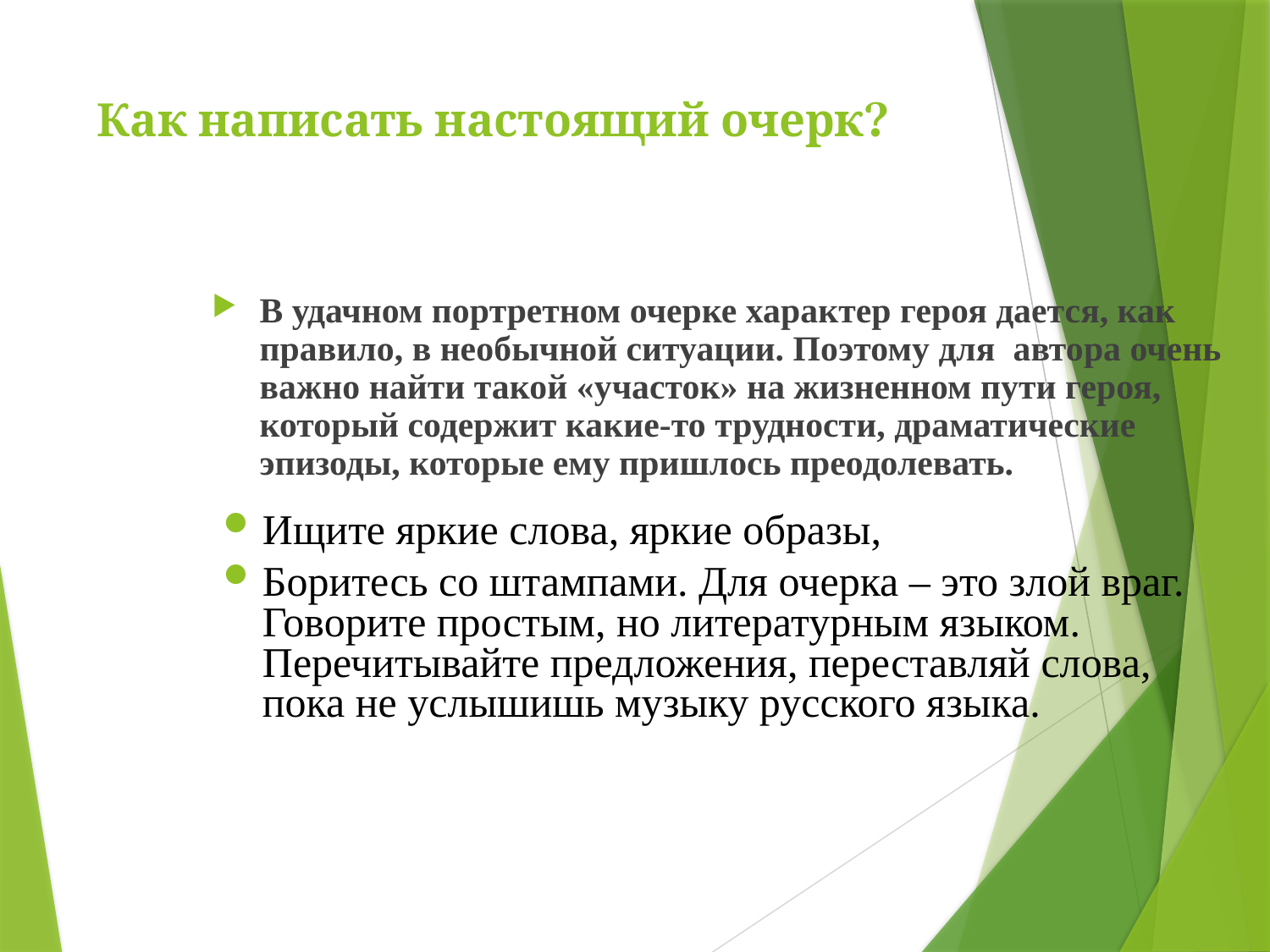

# Как написать настоящий очерк?
В удачном портретном очерке характер героя дается, как правило, в необычной ситуации. Поэтому для  автора очень важно найти такой «участок» на жизненном пути героя, который содержит какие-то трудности, драматические эпизоды, которые ему пришлось преодолевать.
Ищите яркие слова, яркие образы,
Боритесь со штампами. Для очерка – это злой враг. Говорите простым, но литературным языком. Перечитывайте предложения, переставляй слова, пока не услышишь музыку русского языка.